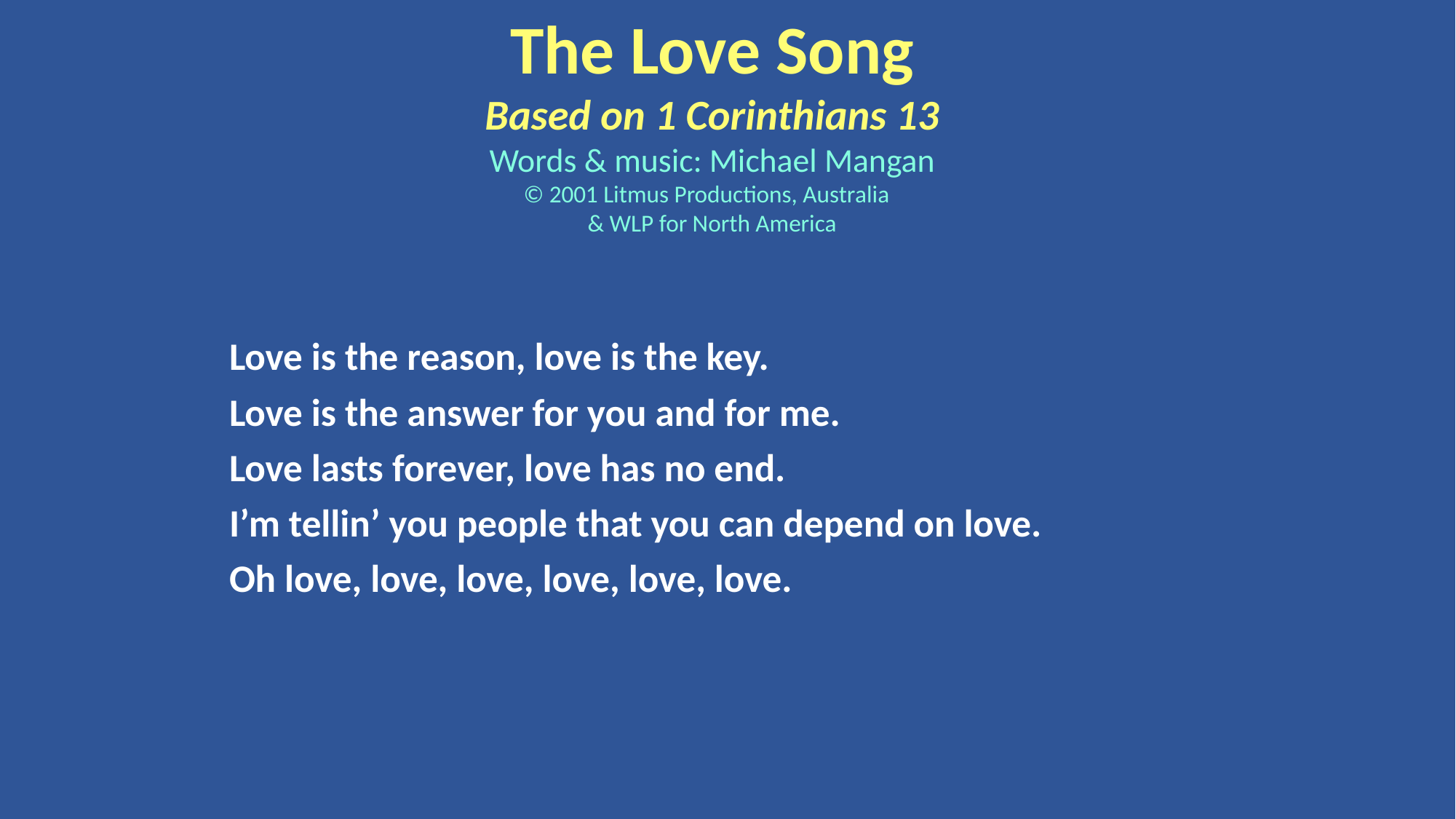

The Love Song
Based on 1 Corinthians 13
Words & music: Michael Mangan
© 2001 Litmus Productions, Australia
& WLP for North America
Love is the reason, love is the key.
Love is the answer for you and for me.
Love lasts forever, love has no end.
I’m tellin’ you people that you can depend on love.
Oh love, love, love, love, love, love.